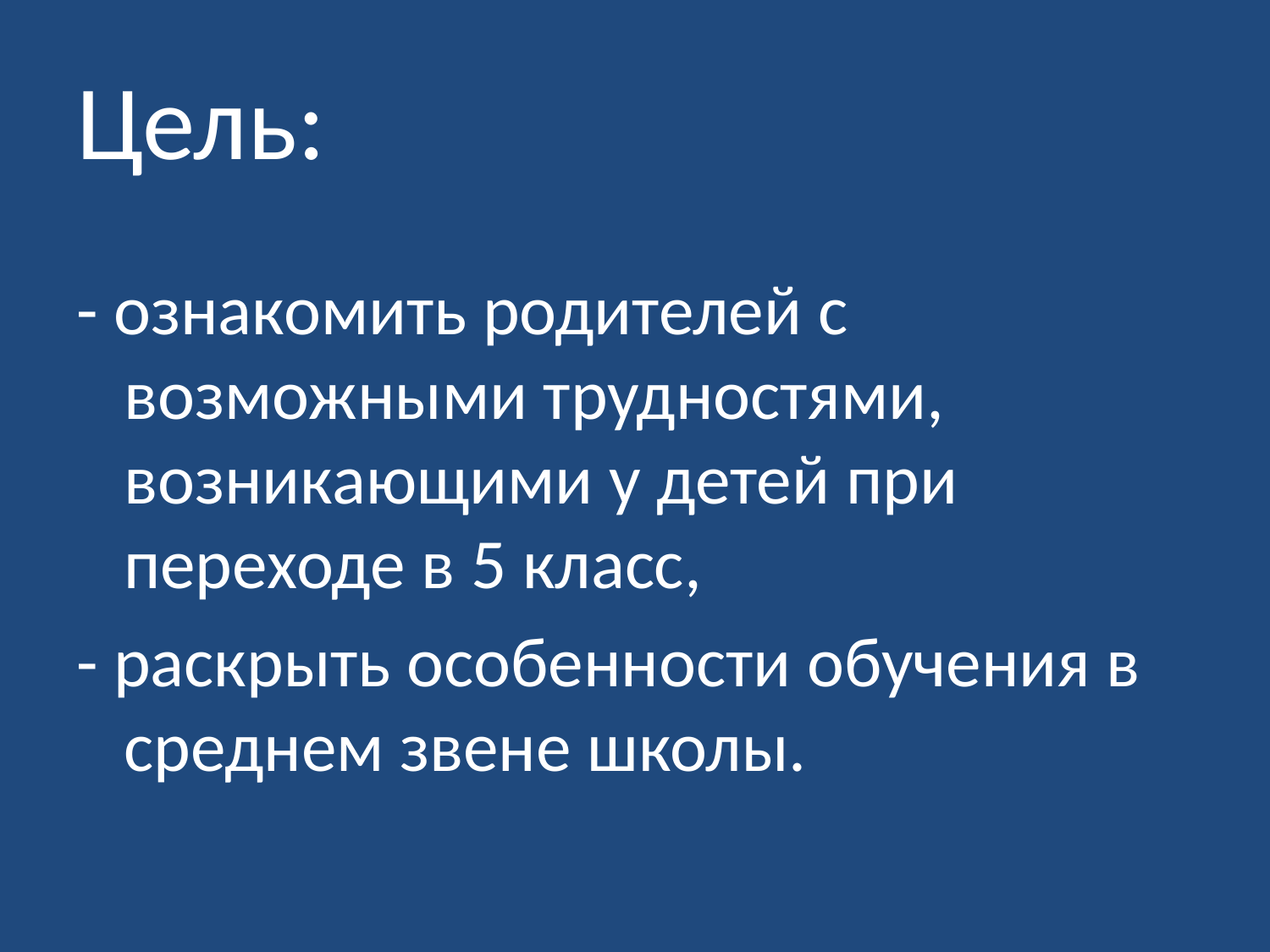

# Цель:

- ознакомить родителей с возможными трудностями, возникающими у детей при переходе в 5 класс,
- раскрыть особенности обучения в среднем звене школы.